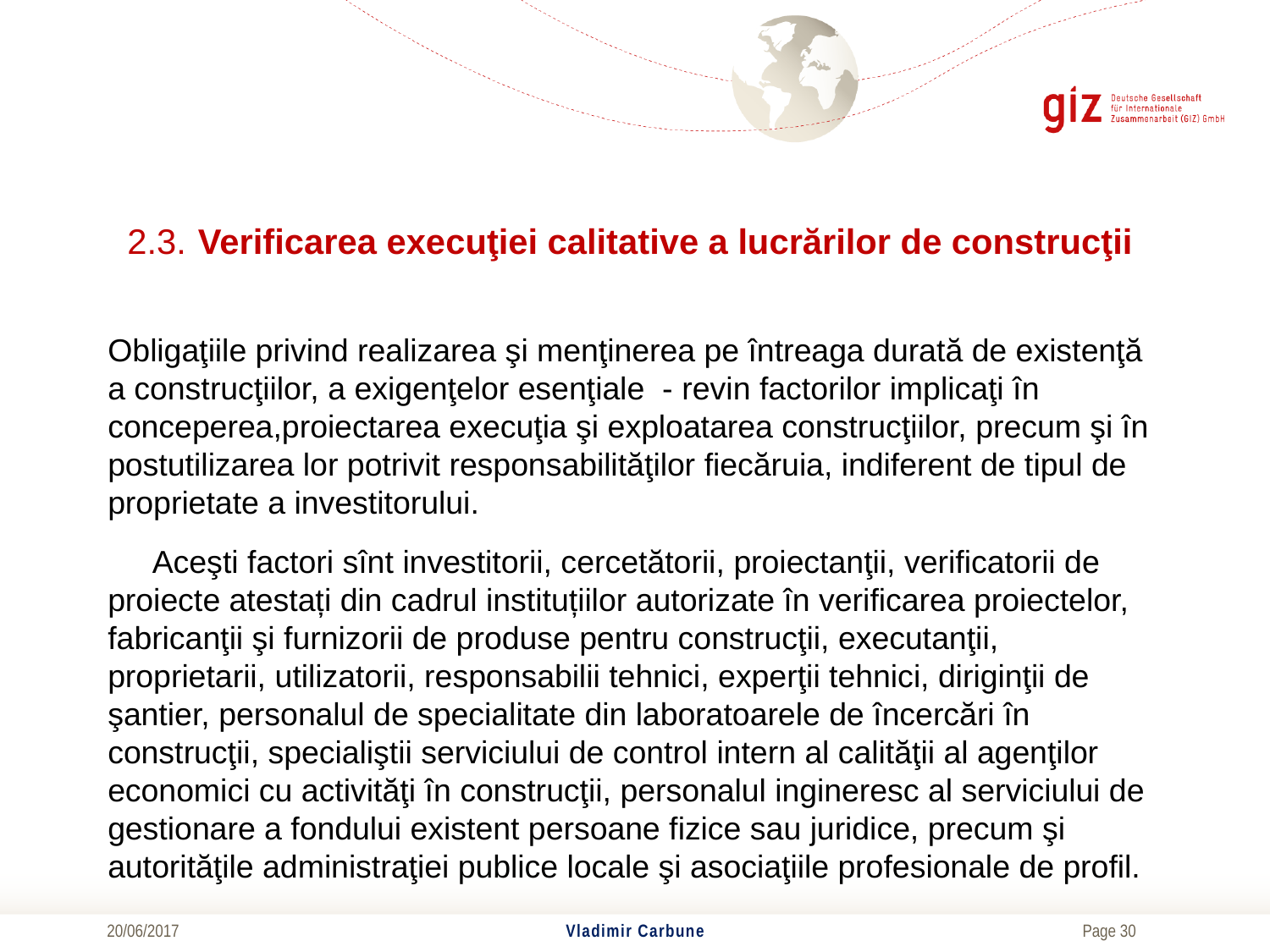

# 2.3. Verificarea execuţiei calitative a lucrărilor de construcţii
Obligaţiile privind realizarea şi menţinerea pe întreaga durată de existenţă a construcţiilor, a exigenţelor esenţiale  - revin factorilor implicaţi în conceperea,proiectarea execuţia şi exploatarea construcţiilor, precum şi în postutilizarea lor potrivit responsabilităţilor fiecăruia, indiferent de tipul de proprietate a investitorului.
     Aceşti factori sînt investitorii, cercetătorii, proiectanţii, verificatorii de proiecte atestați din cadrul instituțiilor autorizate în verificarea proiectelor, fabricanţii şi furnizorii de produse pentru construcţii, executanţii, proprietarii, utilizatorii, responsabilii tehnici, experţii tehnici, diriginţii de şantier, personalul de specialitate din laboratoarele de încercări în construcţii, specialiştii serviciului de control intern al calităţii al agenţilor economici cu activităţi în construcţii, personalul ingineresc al serviciului de gestionare a fondului existent persoane fizice sau juridice, precum şi autorităţile administraţiei publice locale şi asociaţiile profesionale de profil.

20/06/2017
Vladimir Carbune